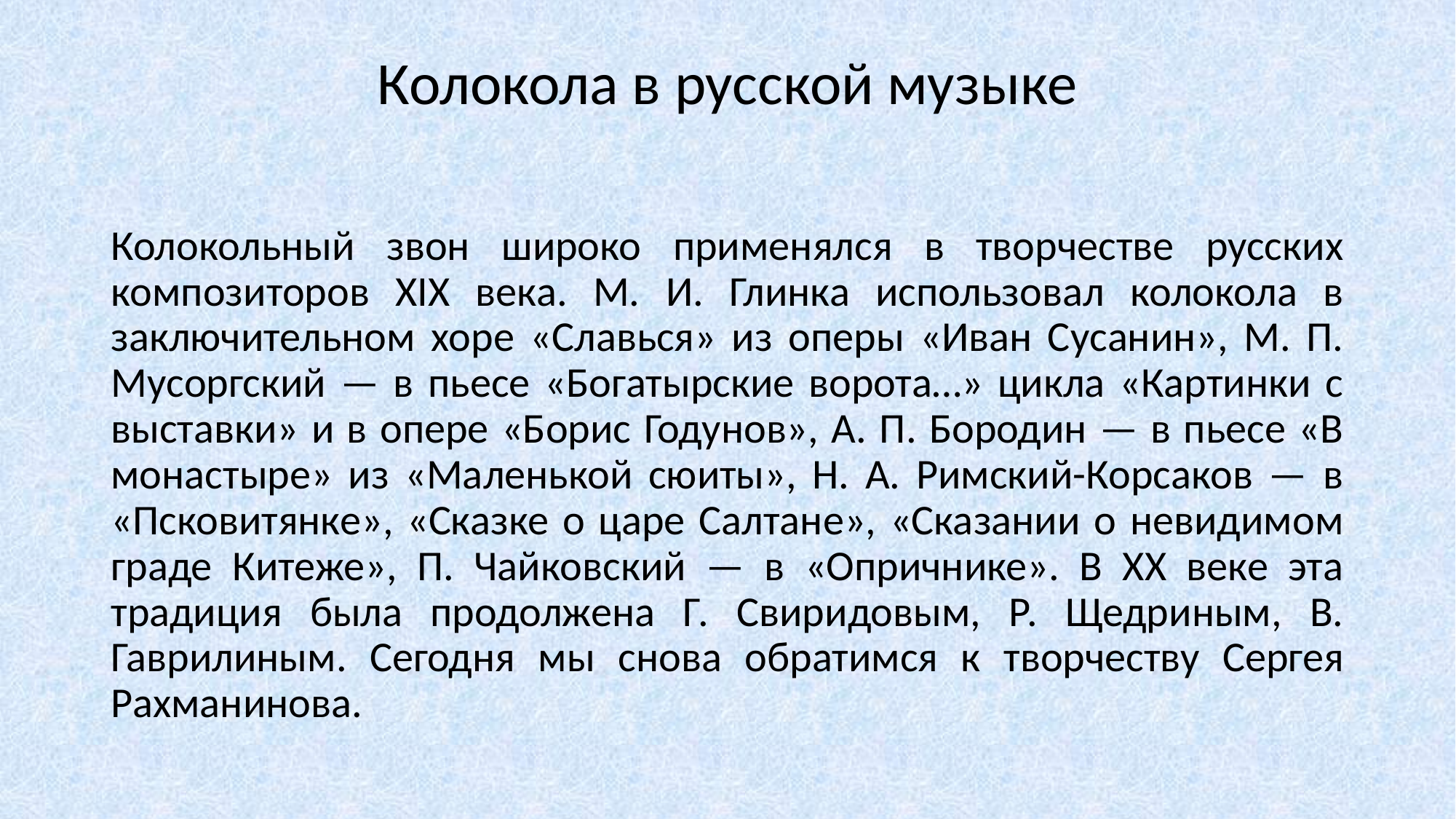

# Колокола в русской музыке
Колокольный звон широко применялся в творчестве русских композиторов XIX века. М. И. Глинка использовал колокола в заключительном хоре «Славься» из оперы «Иван Сусанин», М. П. Мусоргский — в пьесе «Богатырские ворота…» цикла «Картинки с выставки» и в опере «Борис Годунов», А. П. Бородин — в пьесе «В монастыре» из «Маленькой сюиты», Н. А. Римский-Корсаков — в «Псковитянке», «Сказке о царе Салтане», «Сказании о невидимом граде Китеже», П. Чайковский — в «Опричнике». В XX веке эта традиция была продолжена Г. Свиридовым, Р. Щедриным, В. Гаврилиным. Сегодня мы снова обратимся к творчеству Сергея Рахманинова.